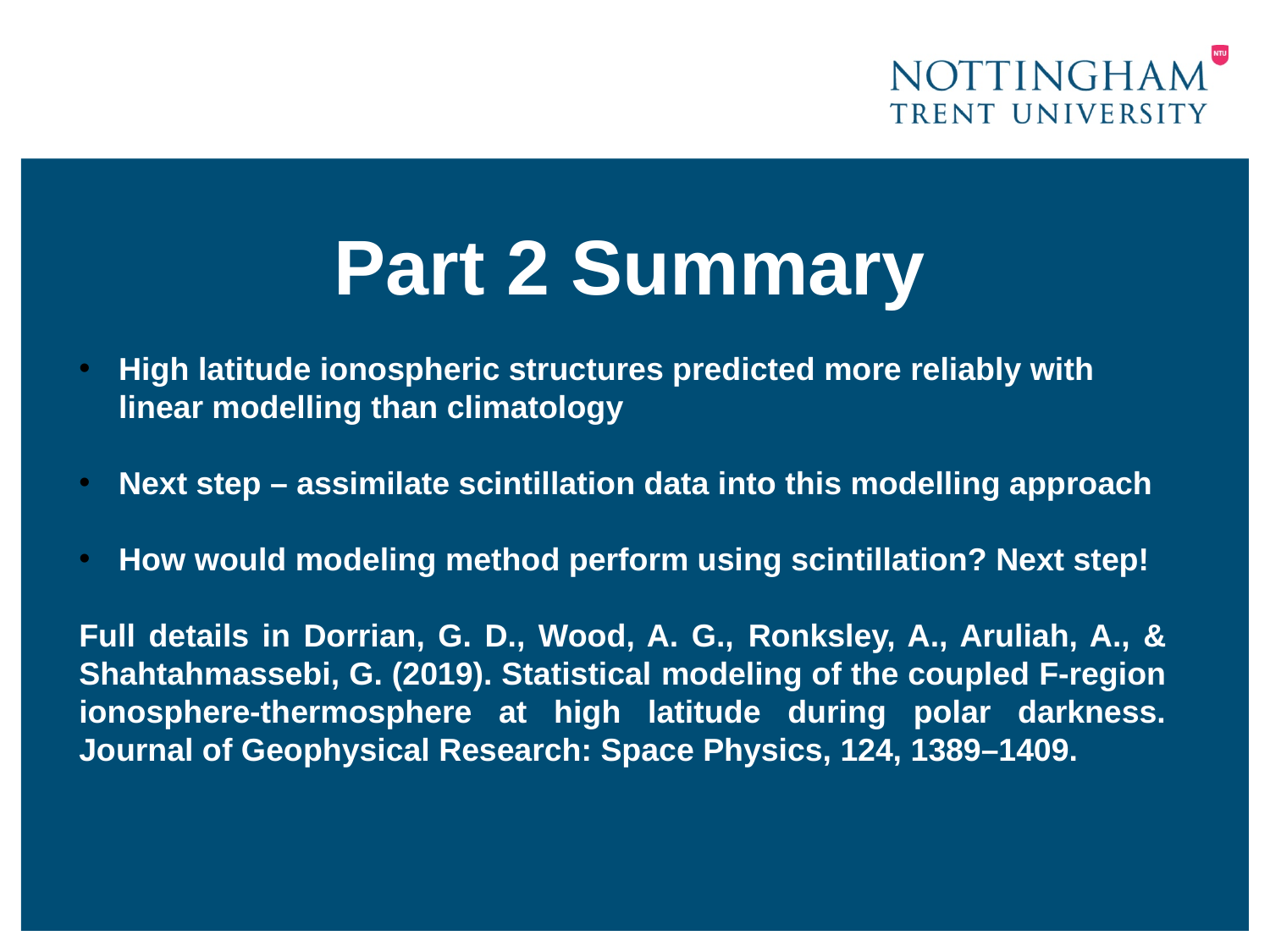

Part 2 Summary
High latitude ionospheric structures predicted more reliably with linear modelling than climatology

Next step – assimilate scintillation data into this modelling approach

How would modeling method perform using scintillation? Next step!

Full details in Dorrian, G. D., Wood, A. G., Ronksley, A., Aruliah, A., & Shahtahmassebi, G. (2019). Statistical modeling of the coupled F‐region ionosphere‐thermosphere at high latitude during polar darkness. Journal of Geophysical Research: Space Physics, 124, 1389–1409.